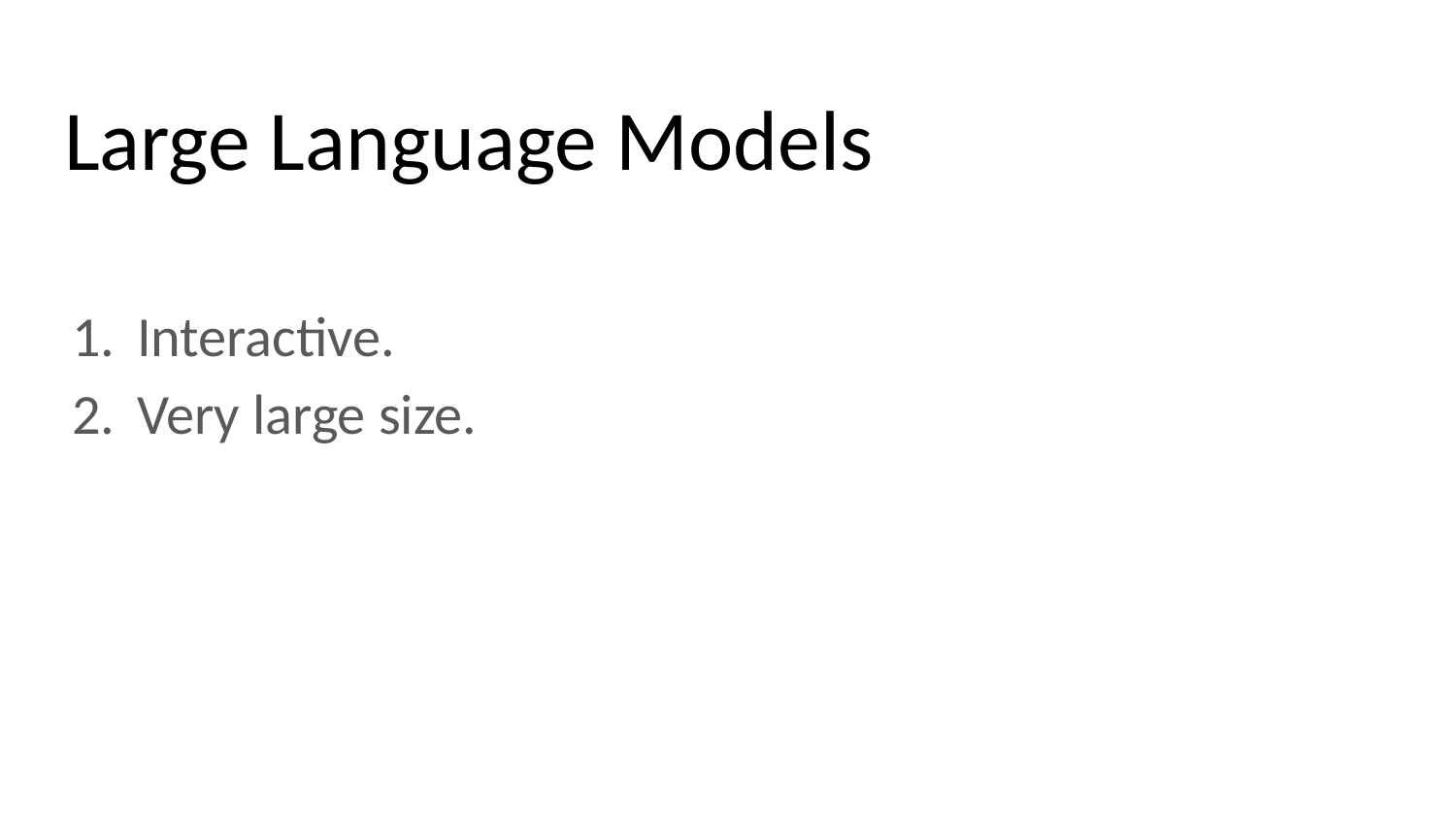

# Large Language Models

Interactive.
Very large size.